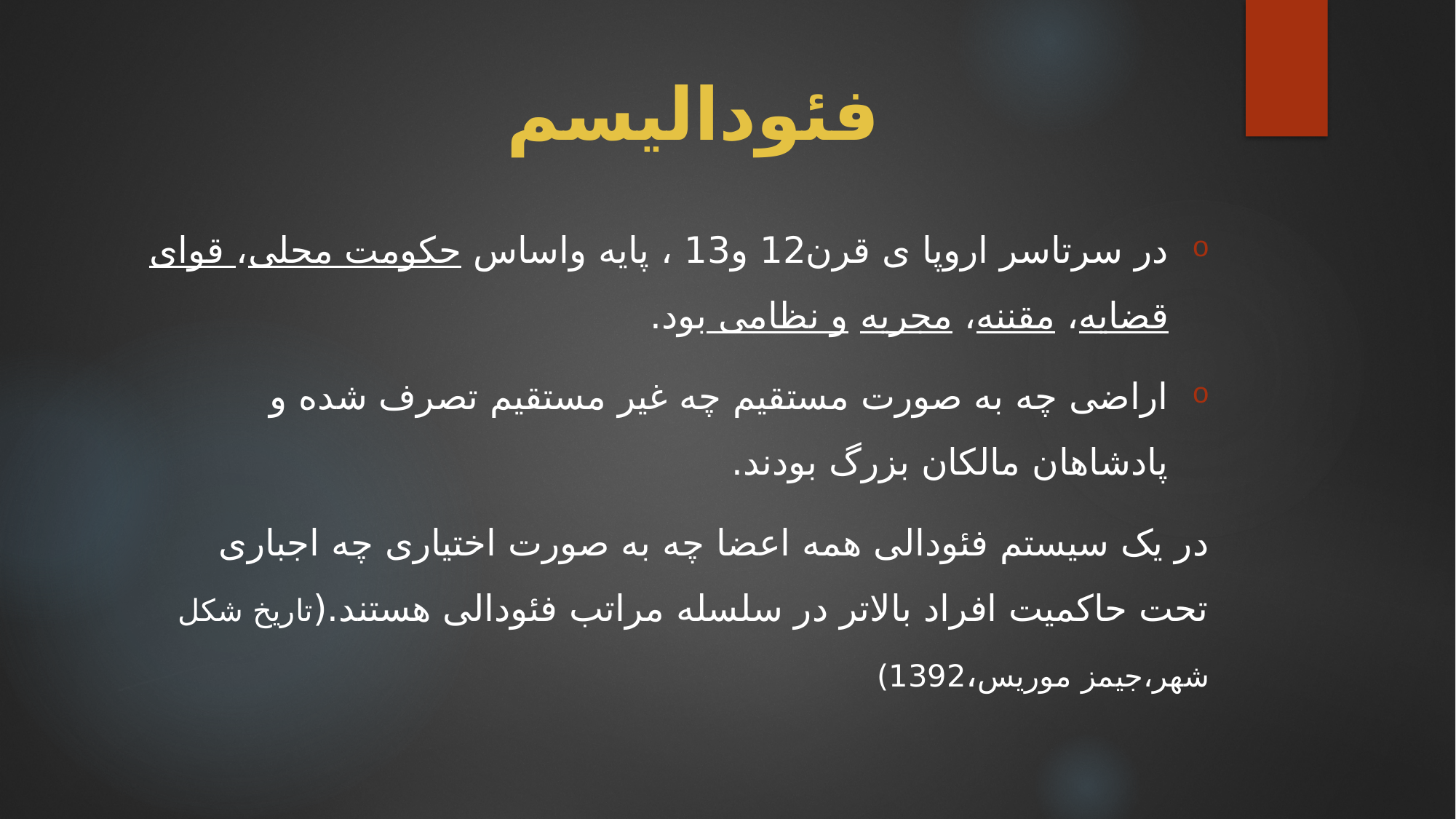

# فئودالیسم
در سرتاسر اروپا ی قرن12 و13 ، پایه واساس حکومت محلی، قوای قضایه، مقننه، مجریه و نظامی بود.
اراضی چه به صورت مستقیم چه غیر مستقیم تصرف شده و پادشاهان مالکان بزرگ بودند.
در یک سیستم فئودالی همه اعضا چه به صورت اختیاری چه اجباری تحت حاکمیت افراد بالاتر در سلسله مراتب فئودالی هستند.(تاریخ شکل شهر،جیمز موریس،1392)